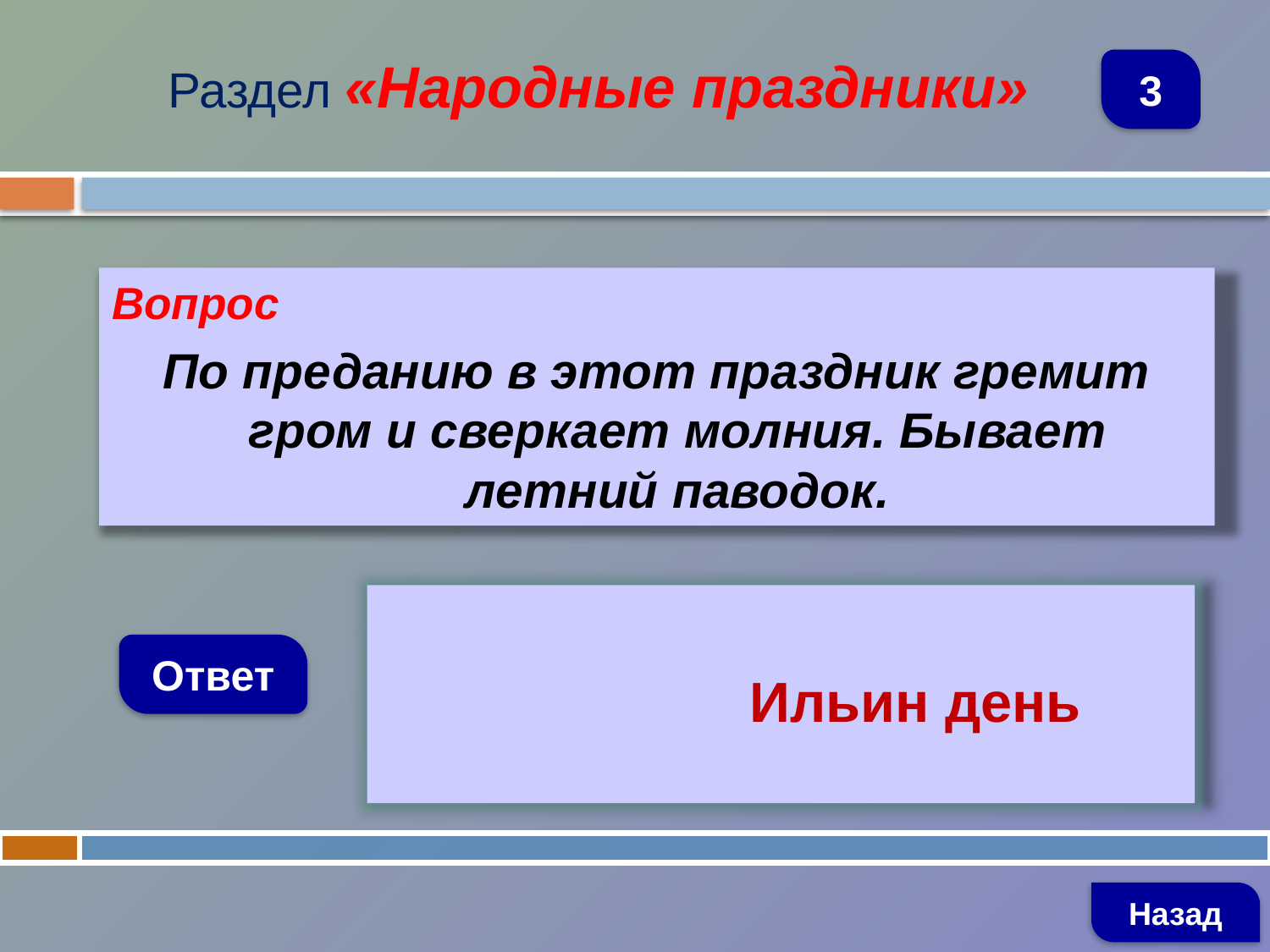

Раздел «Народные праздники»
3
Вопрос
По преданию в этот праздник гремит гром и сверкает молния. Бывает летний паводок.

                                                          Ильин день
Ответ

Назад